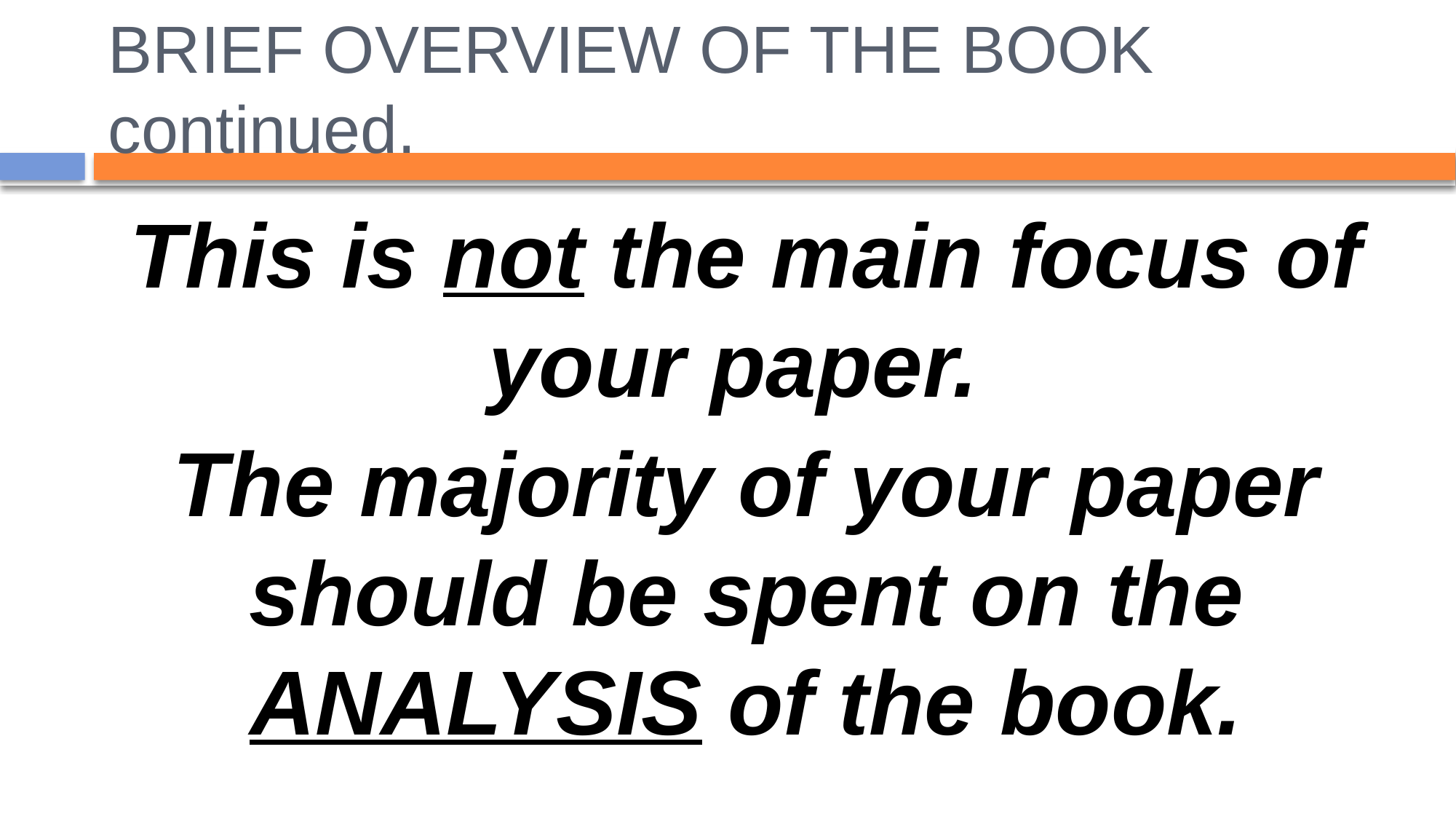

# BRIEF OVERVIEW OF THE BOOK continued.
This is not the main focus of your paper.
The majority of your paper should be spent on the ANALYSIS of the book.